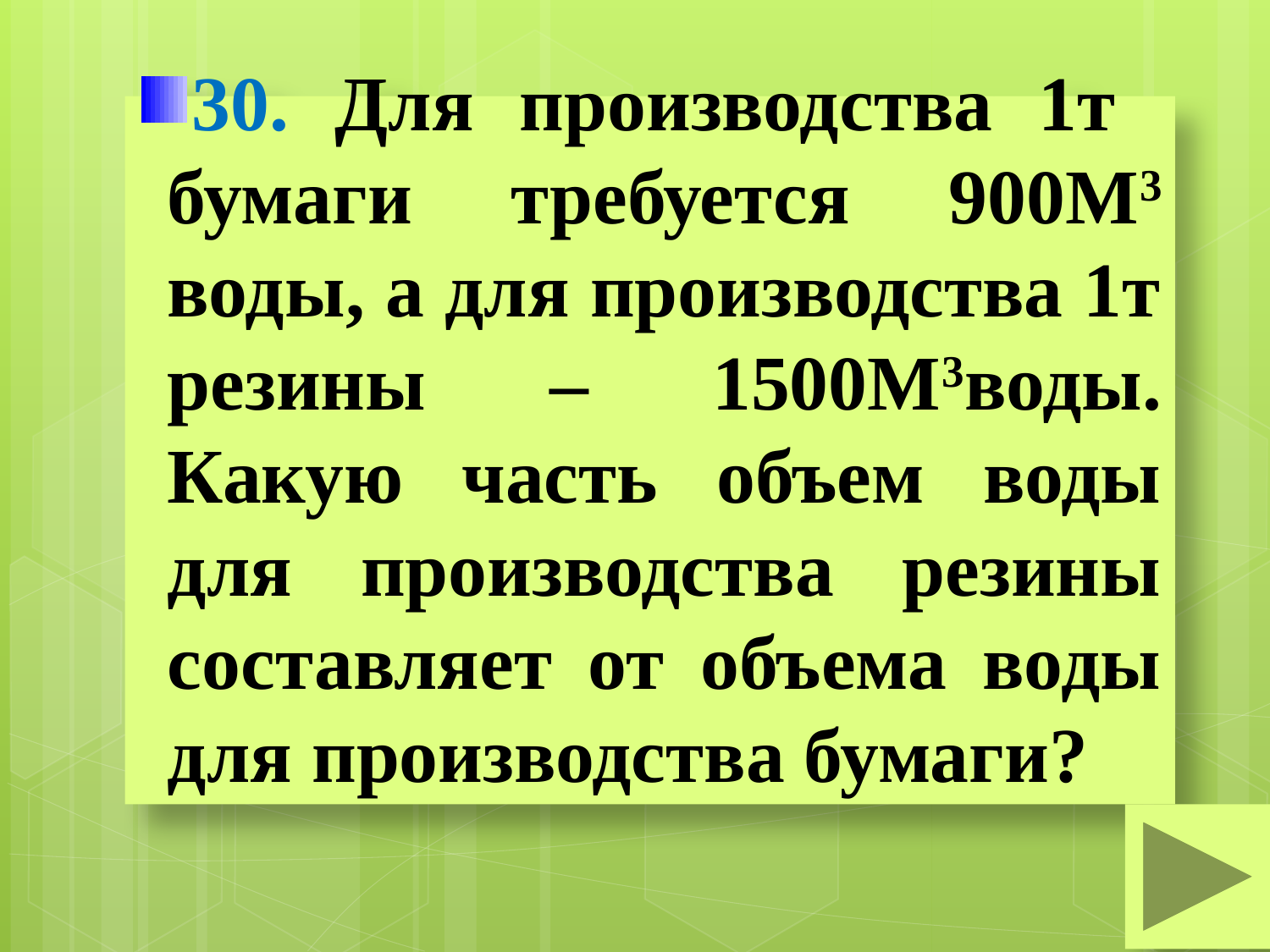

# 30. Для производства 1т  бумаги требуется 900М3 воды, а для производства 1т резины – 1500М3воды. Какую часть объем воды для производства резины составляет от объема воды для производства бумаги?